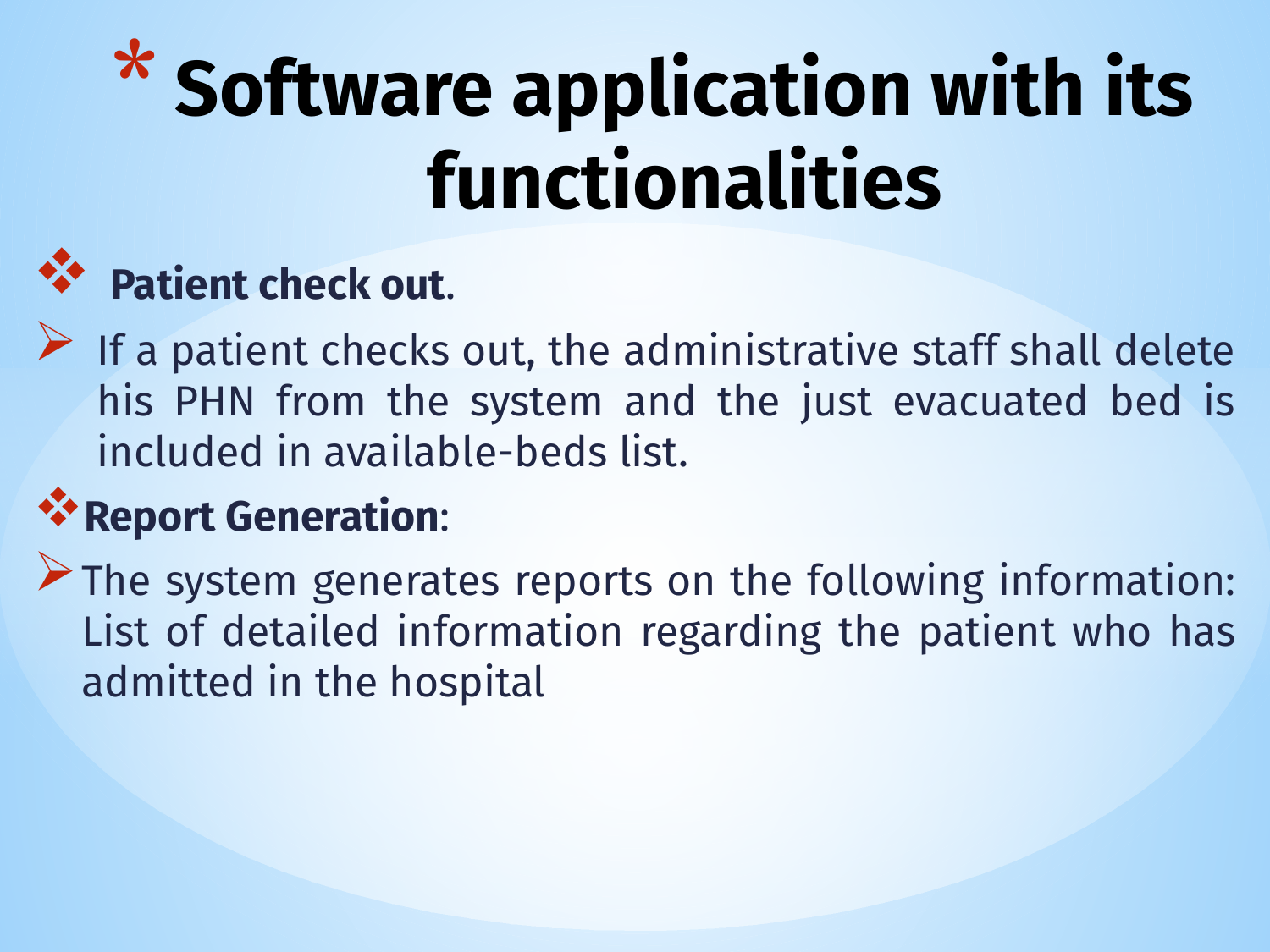

# Software application with its functionalities
 Patient check out.
If a patient checks out, the administrative staff shall delete his PHN from the system and the just evacuated bed is included in available-beds list.
Report Generation:
The system generates reports on the following information: List of detailed information regarding the patient who has admitted in the hospital